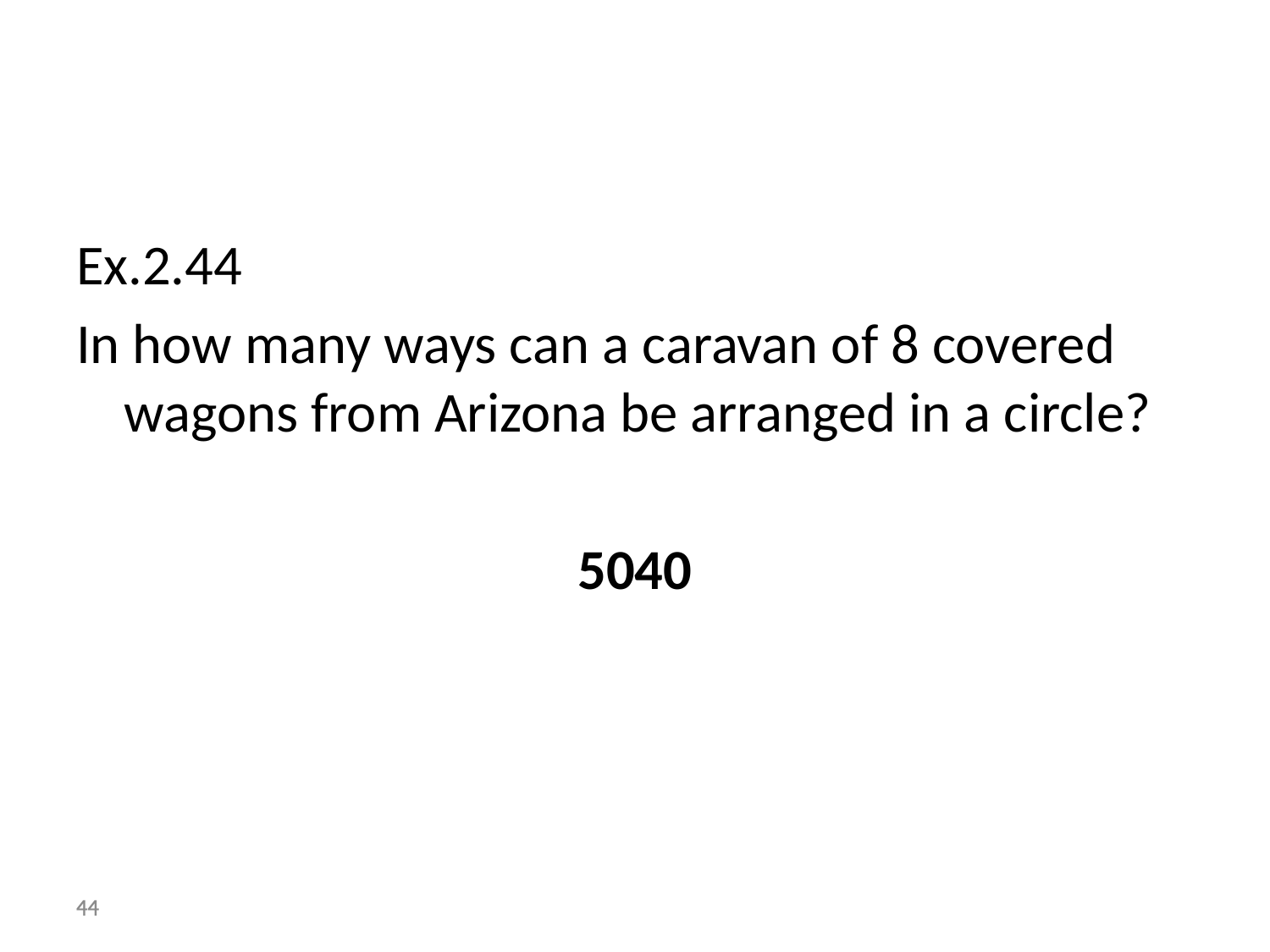

#
Ex.2.44
In how many ways can a caravan of 8 covered wagons from Arizona be arranged in a circle?

5040
44